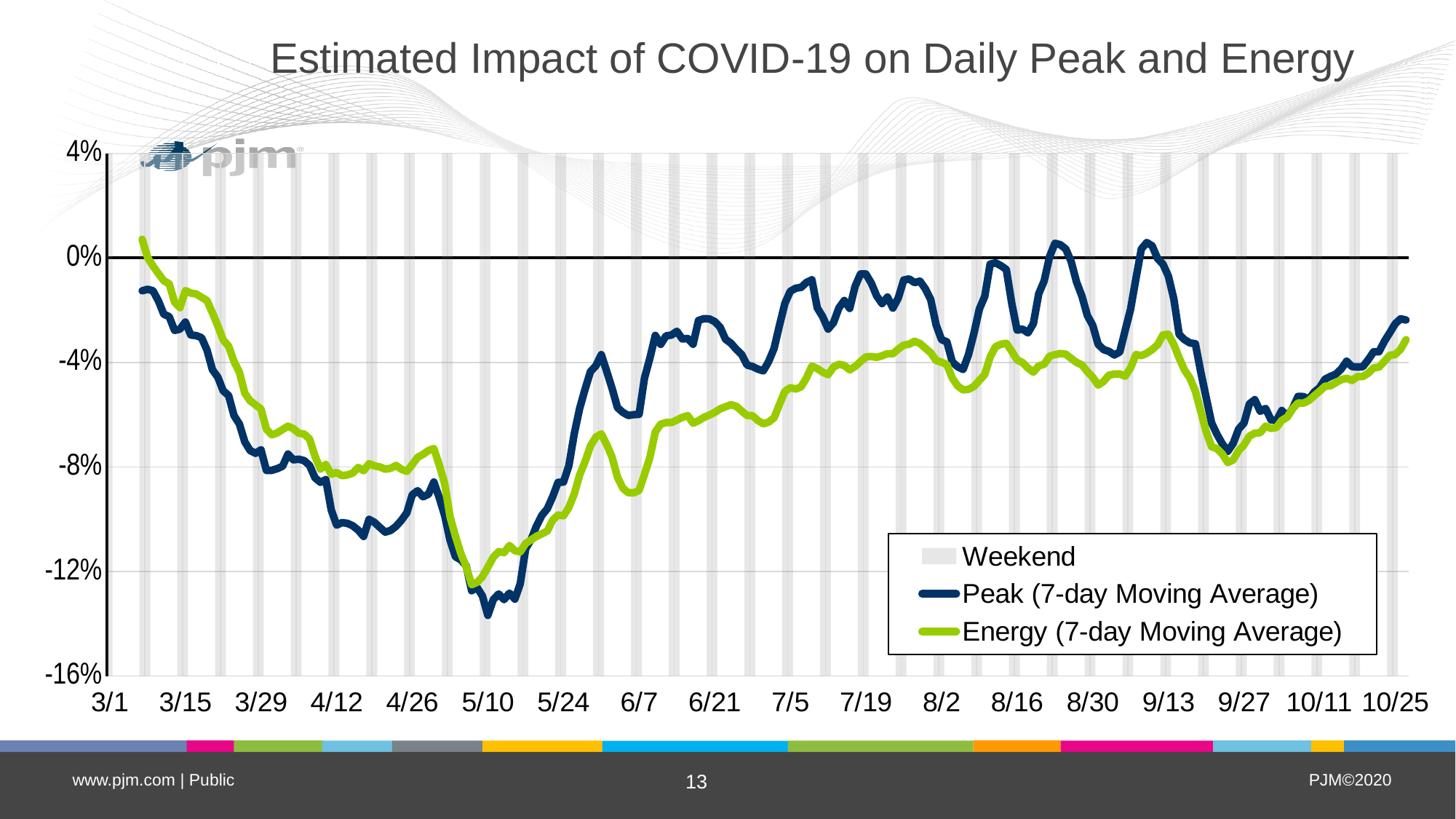

# Estimated Impact of COVID-19 on Daily Peak and Energy

### Chart

| Category |  |  |  |
|---|---|---|---|